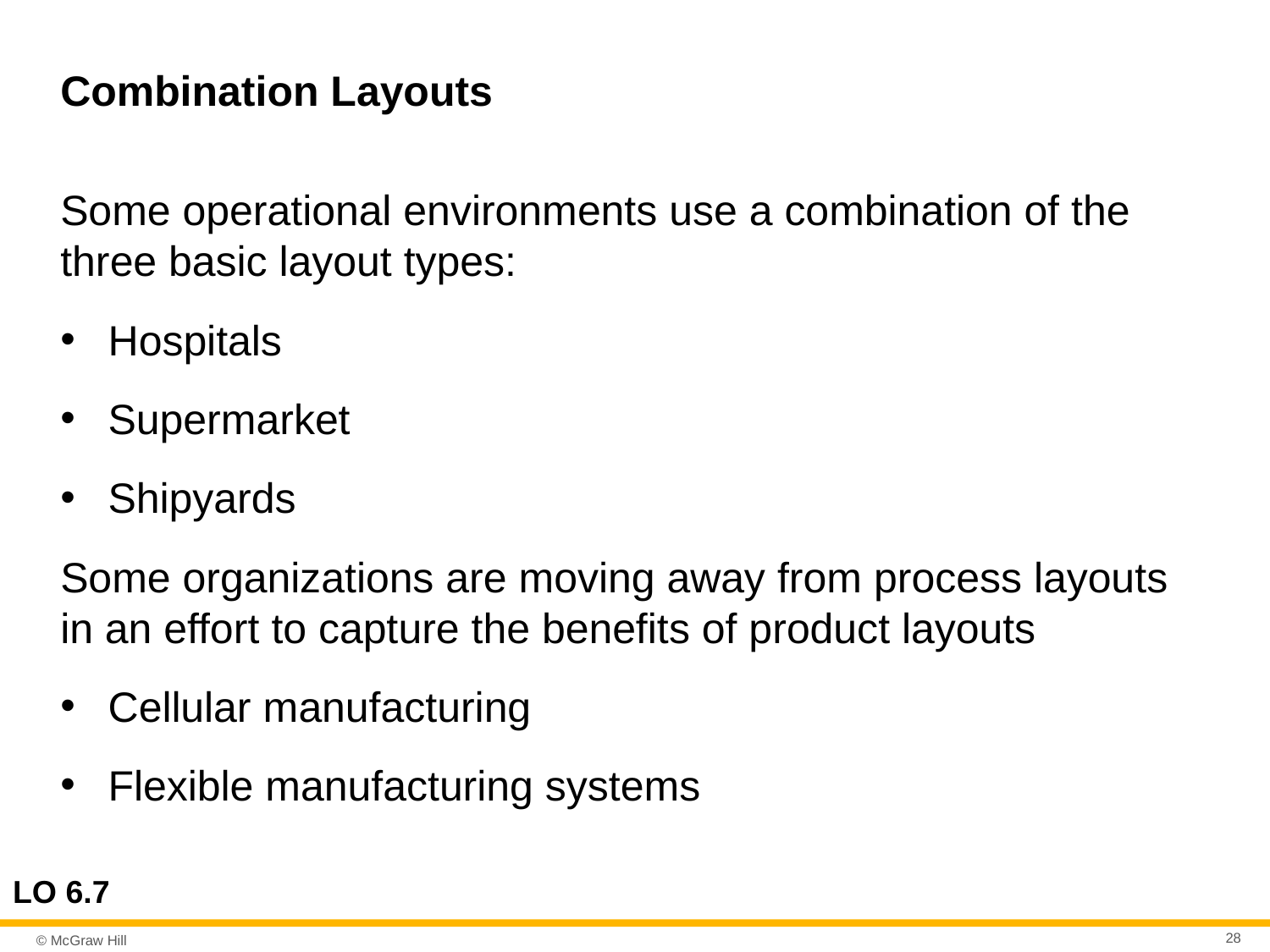

# Combination Layouts
Some operational environments use a combination of the three basic layout types:
Hospitals
Supermarket
Shipyards
Some organizations are moving away from process layouts in an effort to capture the benefits of product layouts
Cellular manufacturing
Flexible manufacturing systems
LO 6.7